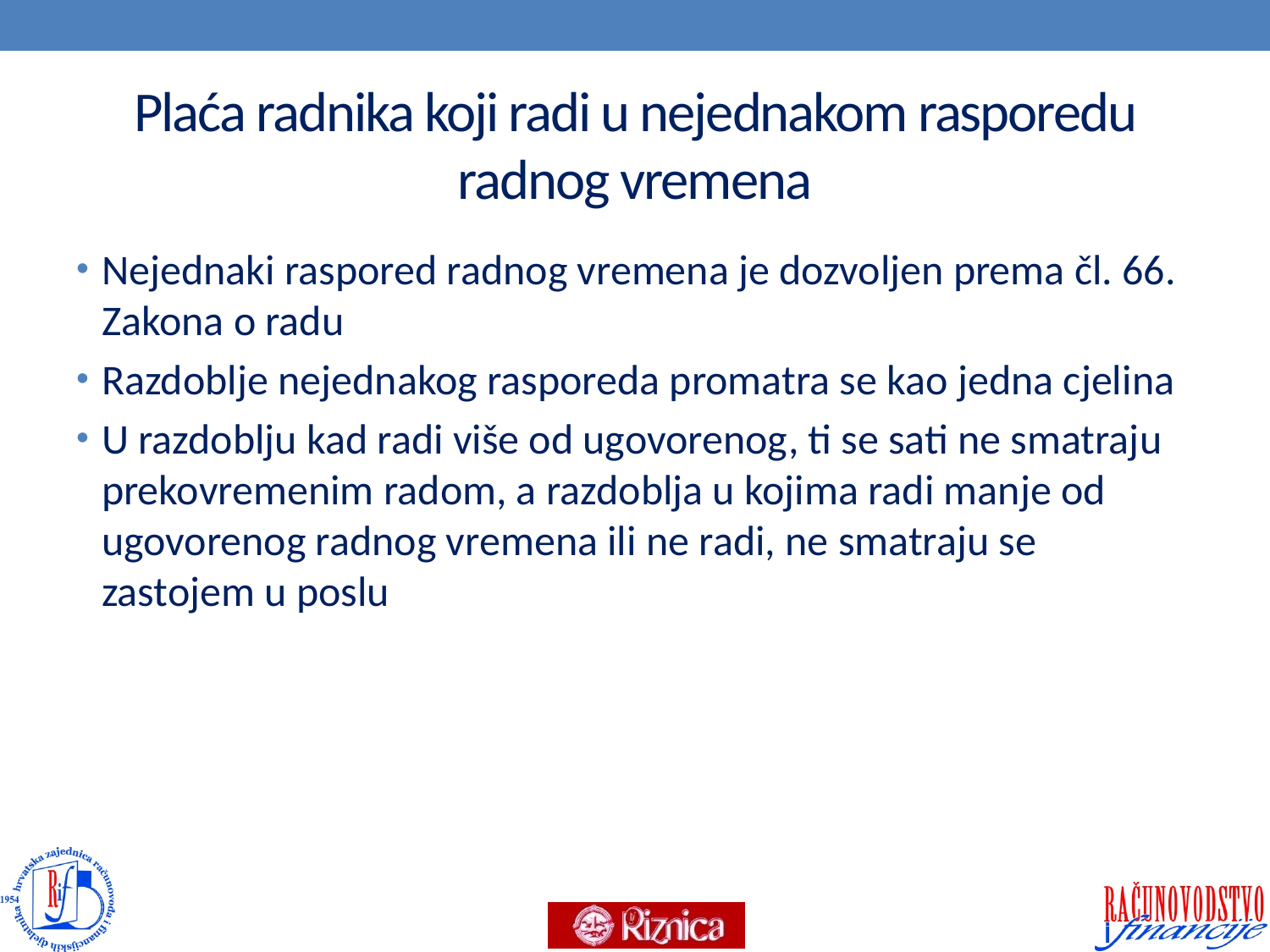

# Plaća radnika koji radi u nejednakom rasporedu radnog vremena
Nejednaki raspored radnog vremena je dozvoljen prema čl. 66. Zakona o radu
Razdoblje nejednakog rasporeda promatra se kao jedna cjelina
U razdoblju kad radi više od ugovorenog, ti se sati ne smatraju prekovremenim radom, a razdoblja u kojima radi manje od ugovorenog radnog vremena ili ne radi, ne smatraju se zastojem u poslu